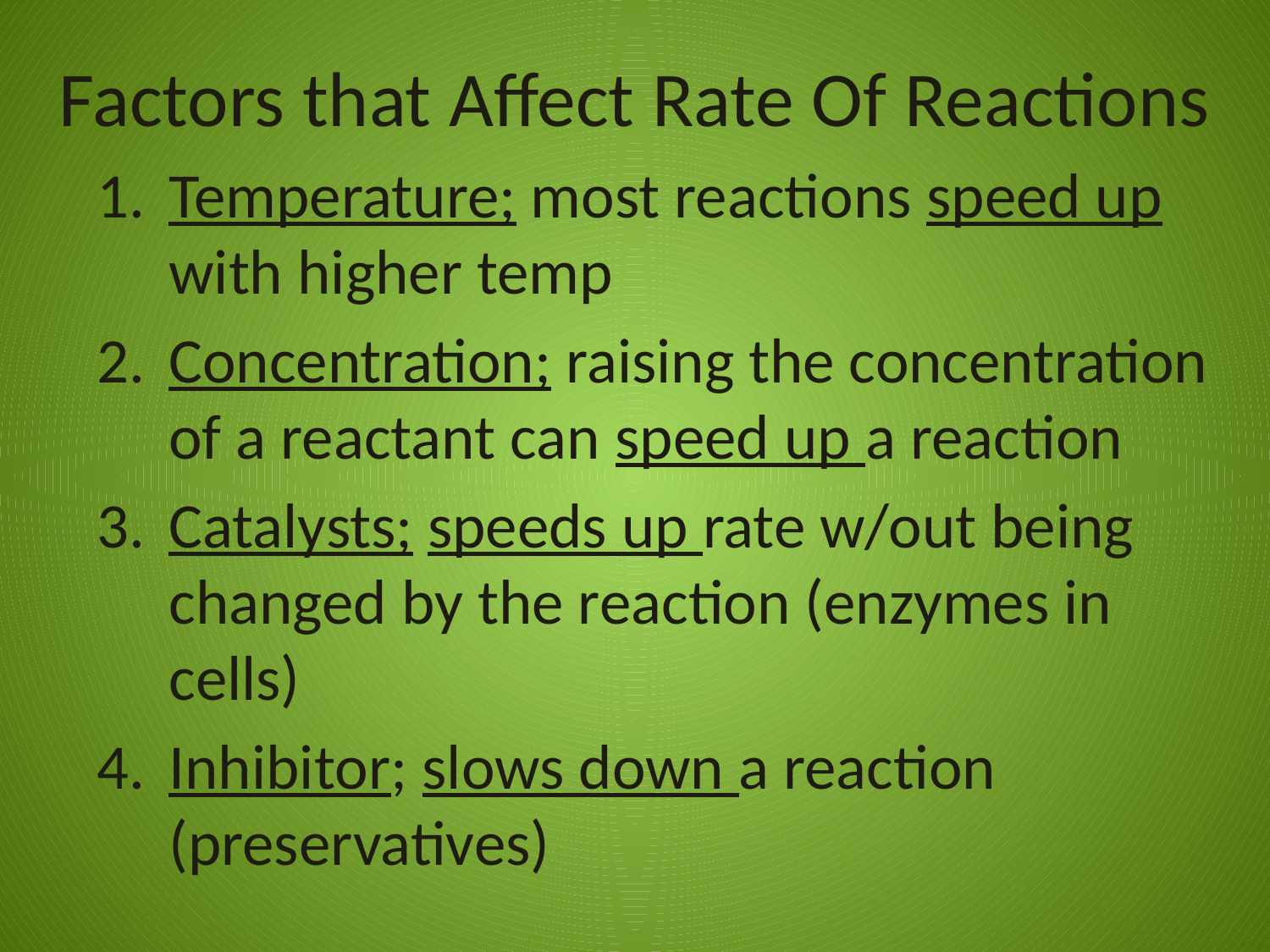

# Factors that Affect Rate Of Reactions
Temperature; most reactions speed up with higher temp
Concentration; raising the concentration of a reactant can speed up a reaction
Catalysts; speeds up rate w/out being changed by the reaction (enzymes in cells)
Inhibitor; slows down a reaction (preservatives)